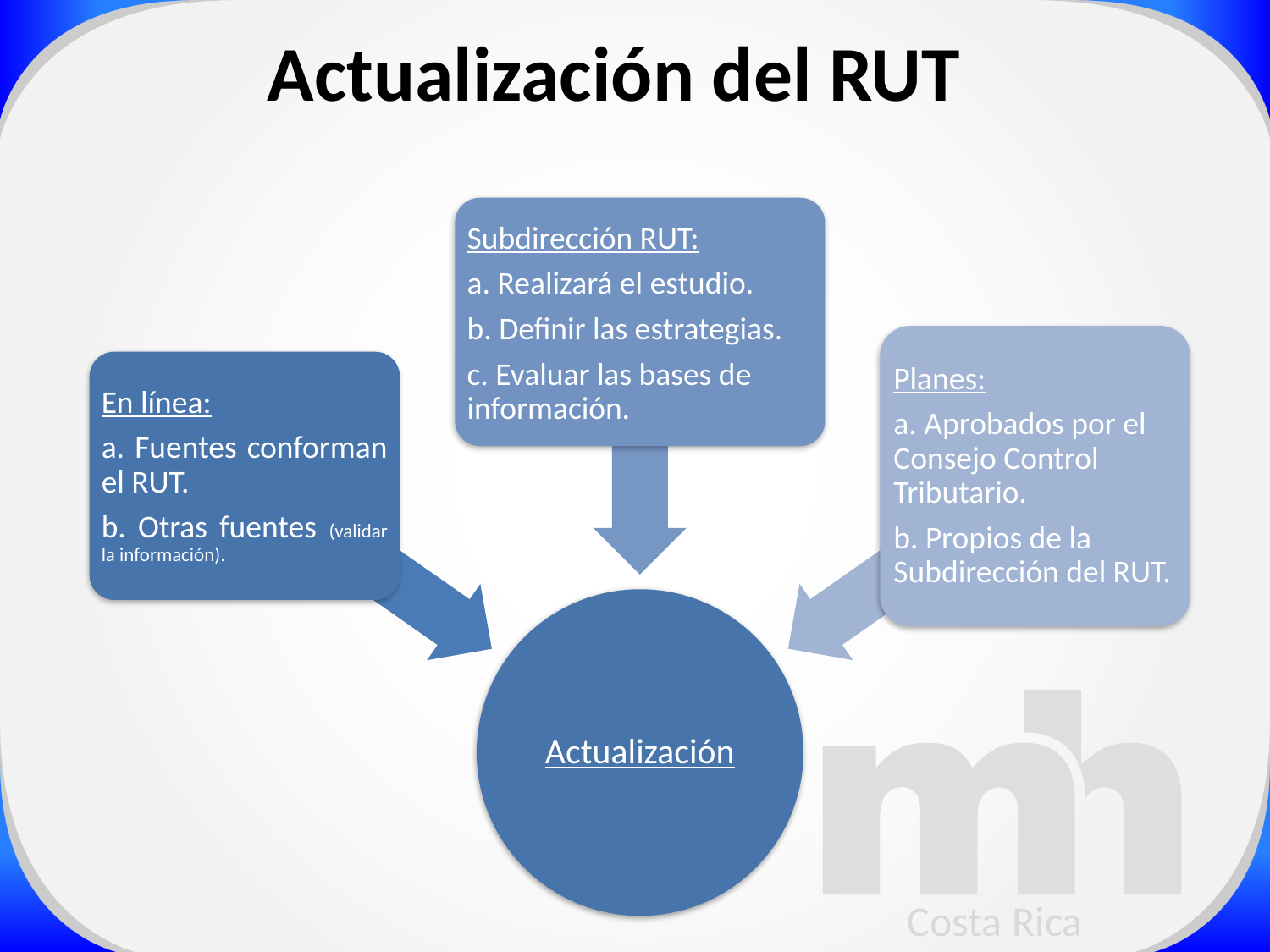

Actualización del RUT
Actualización
En línea:
a. Fuentes conforman el RUT.
b. Otras fuentes (validar la información).

Subdirección RUT:
a. Realizará el estudio.
b. Definir las estrategias.
c. Evaluar las bases de información.

Planes:
a. Aprobados por el Consejo Control Tributario.
b. Propios de la Subdirección del RUT.
Costa Rica